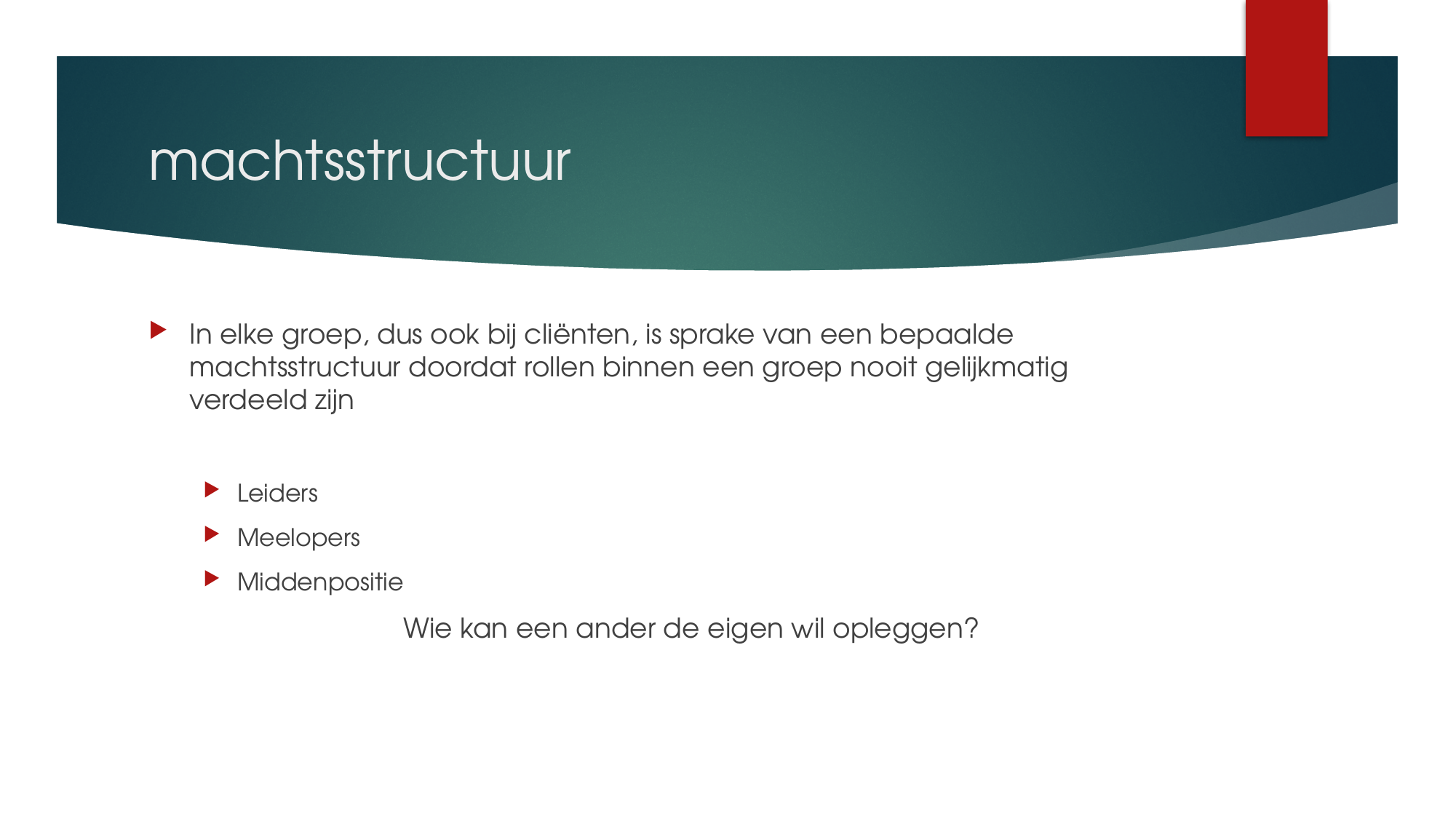

# machtsstructuur
In elke groep, dus ook bij cliënten, is sprake van een bepaalde machtsstructuur doordat rollen binnen een groep nooit gelijkmatig verdeeld zijn

Leiders
Meelopers
Middenpositie
Wie kan een ander de eigen wil opleggen?